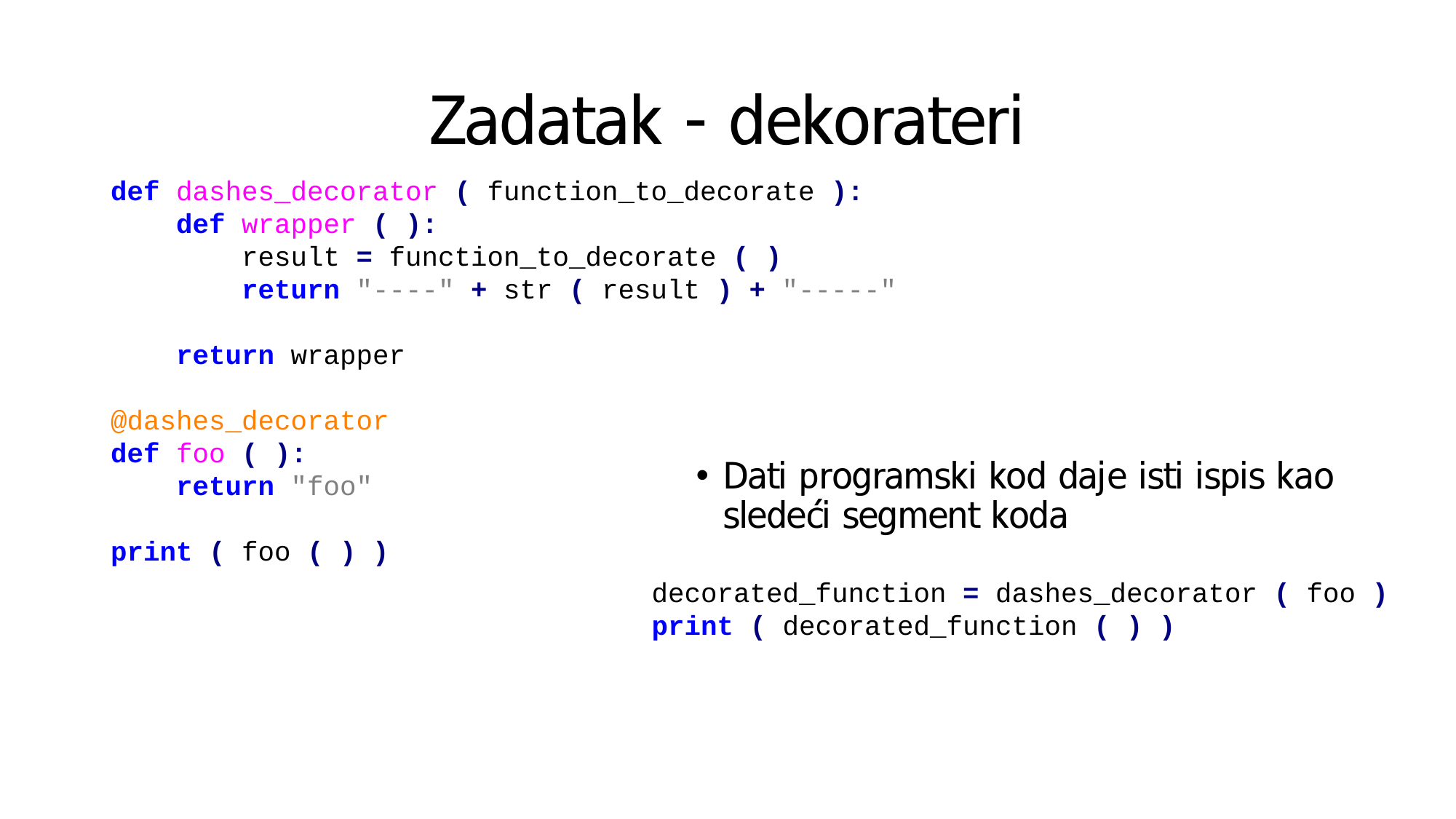

# Zadatak - dekorateri
def dashes_decorator ( function_to_decorate ):
    def wrapper ( ):
        result = function_to_decorate ( )
        return "----" + str ( result ) + "-----"

    return wrapper

@dashes_decorator
def foo ( ):
    return "foo"

print ( foo ( ) )
Dati programski kod daje isti ispis kao sledeći segment koda
decorated_function = dashes_decorator ( foo )
print ( decorated_function ( ) )